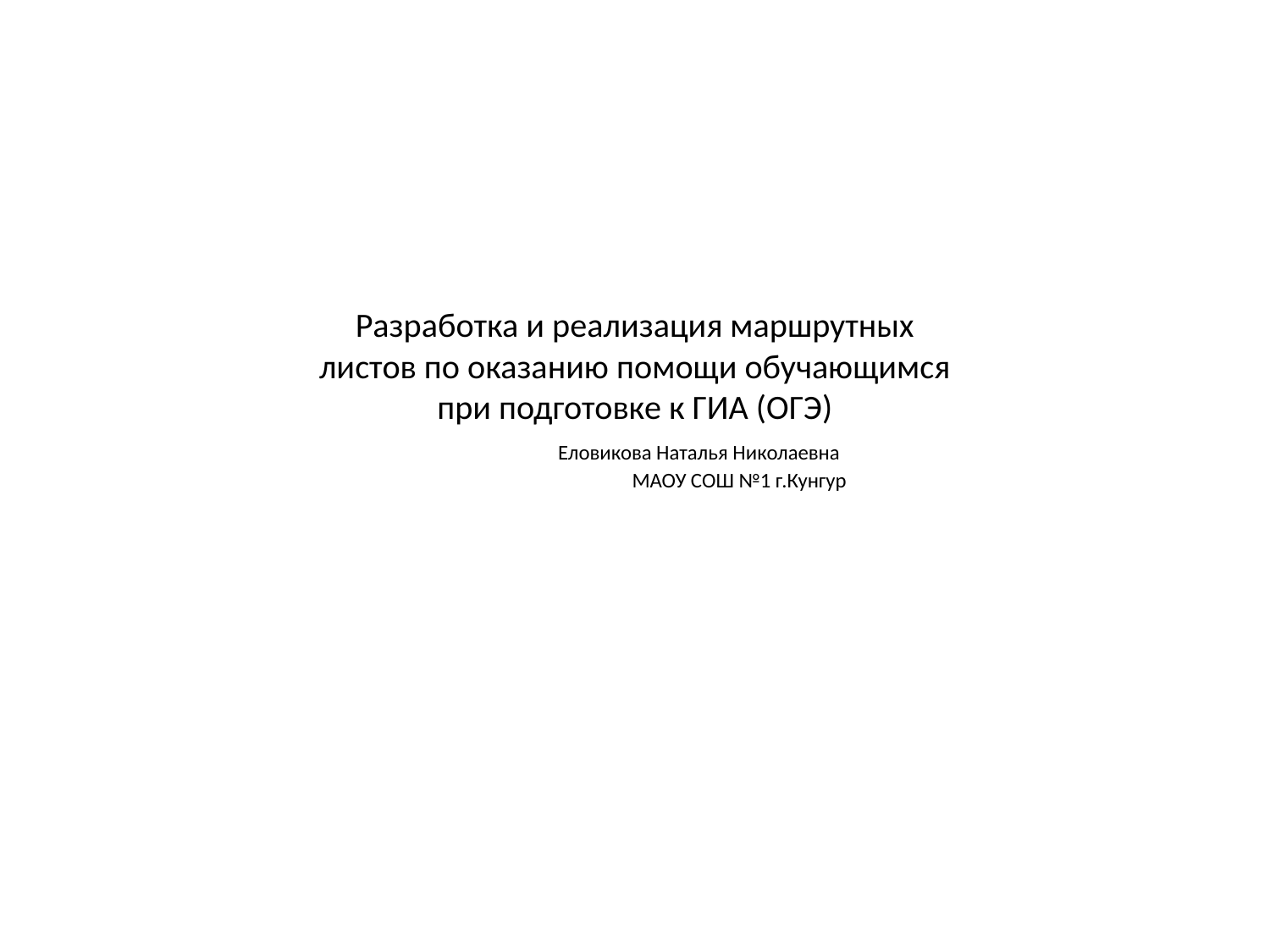

# Разработка и реализация маршрутных листов по оказанию помощи обучающимся при подготовке к ГИА (ОГЭ) Еловикова Наталья Николаевна МАОУ СОШ №1 г.Кунгур